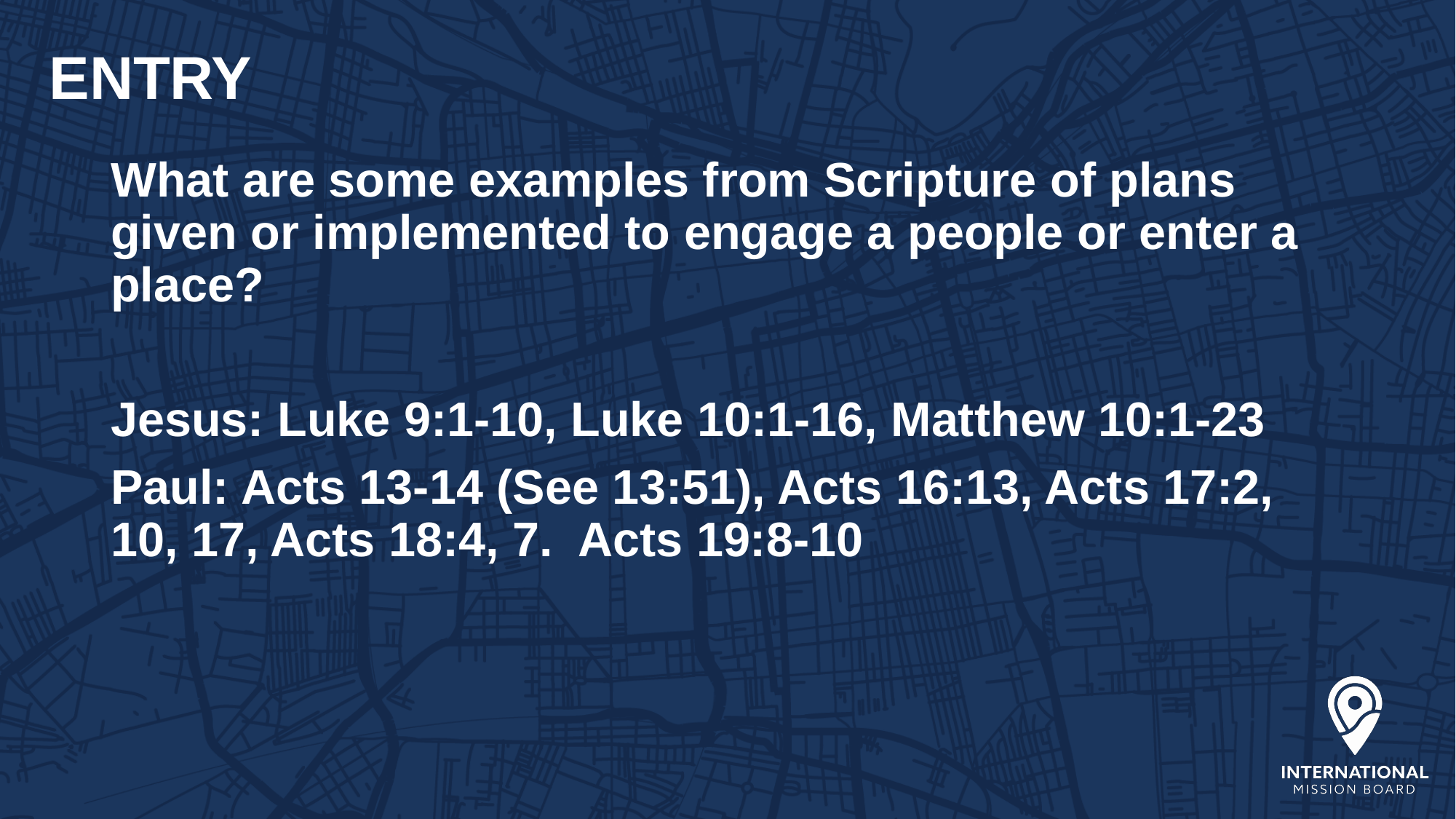

# ENTRY
What are some examples from Scripture of plans given or implemented to engage a people or enter a place?

Jesus: Luke 9:1-10, Luke 10:1-16, Matthew 10:1-23
Paul: Acts 13-14 (See 13:51), Acts 16:13, Acts 17:2, 10, 17, Acts 18:4, 7.  Acts 19:8-10